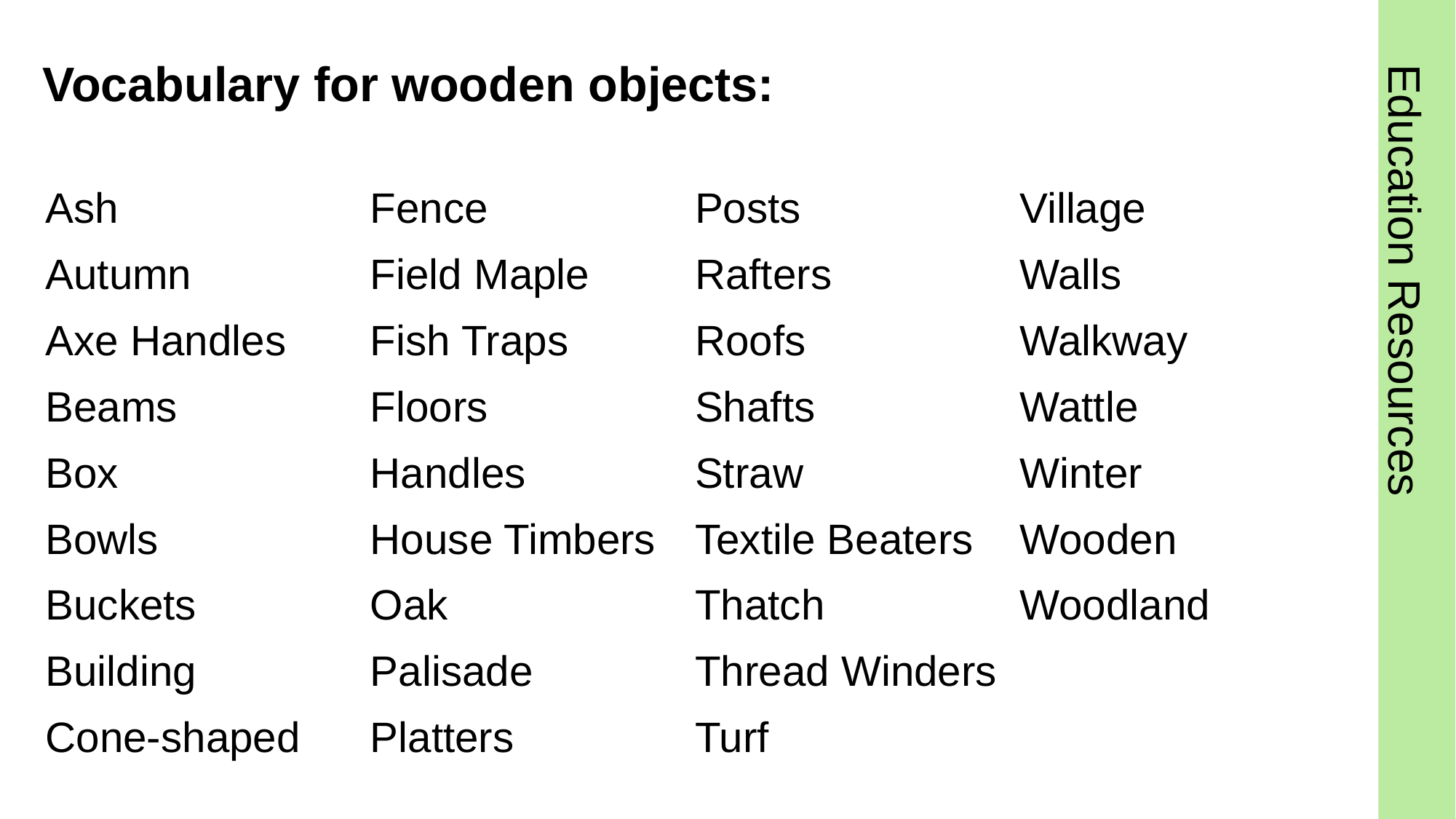

# Vocabulary for wooden objects:
Ash
Autumn
Axe Handles
Beams
Box
Bowls
Buckets
Building
Cone-shaped
Fence
Field Maple
Fish Traps
Floors
Handles
House Timbers
Oak
Palisade
Platters
Posts
Rafters
Roofs
Shafts
Straw
Textile Beaters
Thatch
Thread Winders
Turf
Village
Walls
Walkway
Wattle
Winter
Wooden
Woodland